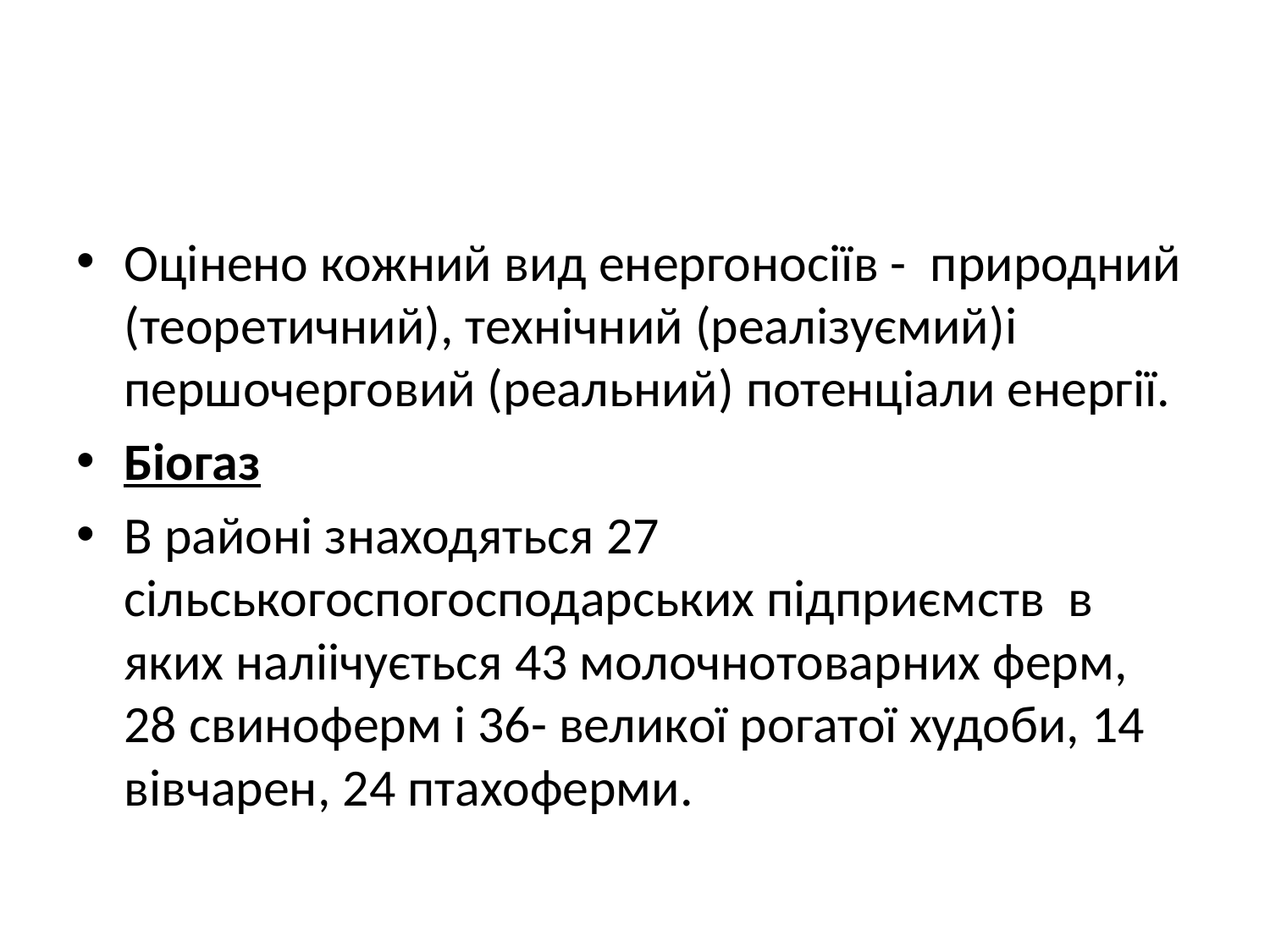

#
Оцінено кожний вид енергоносіїв -  природний (теоретичний), технічний (реалізуємий)і першочерговий (реальний) потенціали енергії.
Біогаз
В районі знаходяться 27 сільськогоспогосподарських підприємств  в яких наліічується 43 молочнотоварних ферм, 28 свиноферм і 36- великої рогатої худоби, 14 вівчарен, 24 птахоферми.